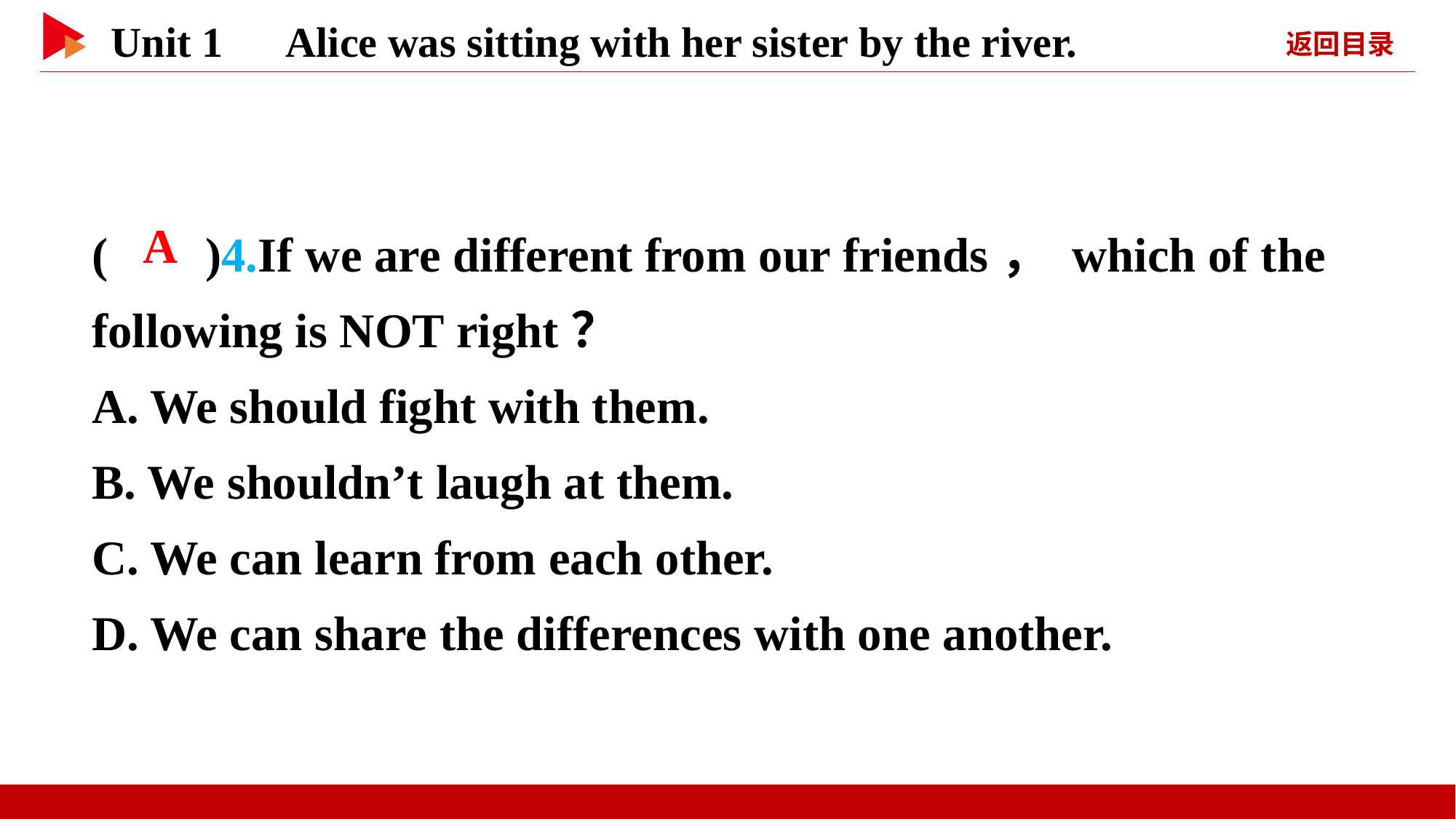

(        )4.If we are different from our friends， which of the following is NOT right？
A. We should fight with them.
B. We shouldn’t laugh at them.
C. We can learn from each other.
D. We can share the differences with one another.
   A